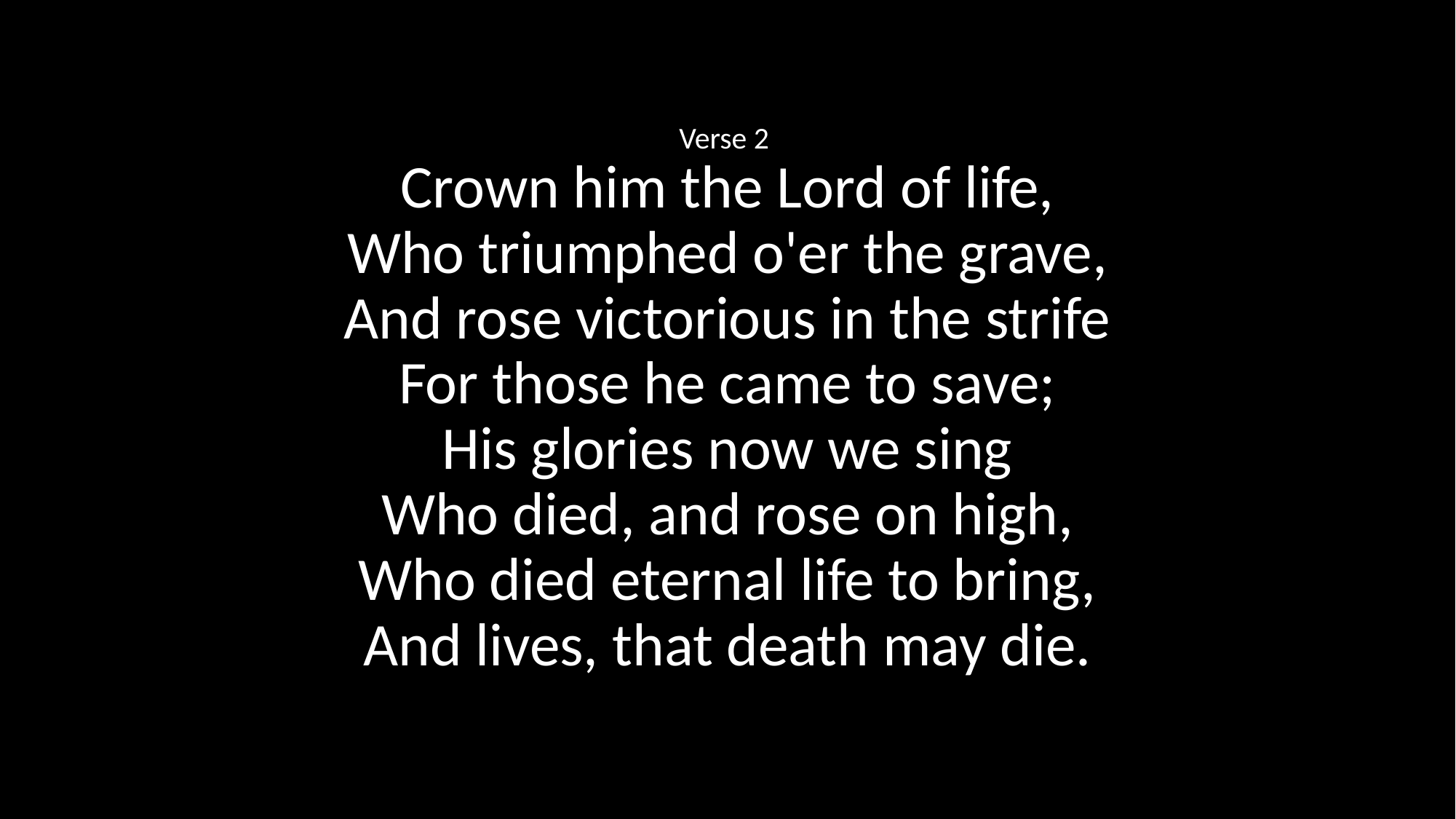

Verse 2
Crown him the Lord of life,
Who triumphed o'er the grave,
And rose victorious in the strife
For those he came to save;
His glories now we sing
Who died, and rose on high,
Who died eternal life to bring,
And lives, that death may die.